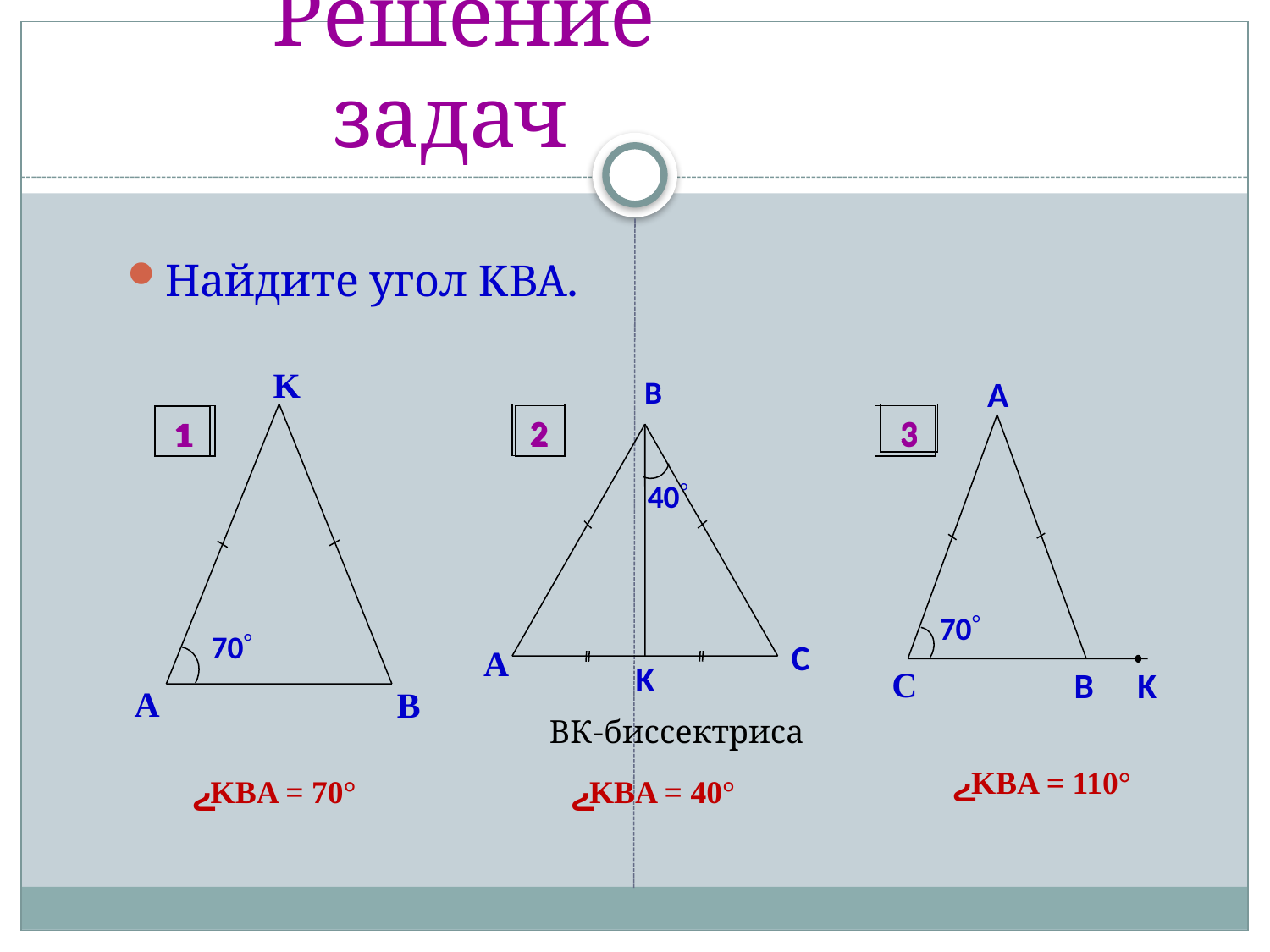

# Решение задач
Найдите угол KBA.

K

1
70°
A
B
B
2

40°

C
A
K

A
3

70°

C
B
K

1
2
 3
ВК-биссектриса
 ےKBA = 110°
ےKBA = 70°
ےKBA = 40°